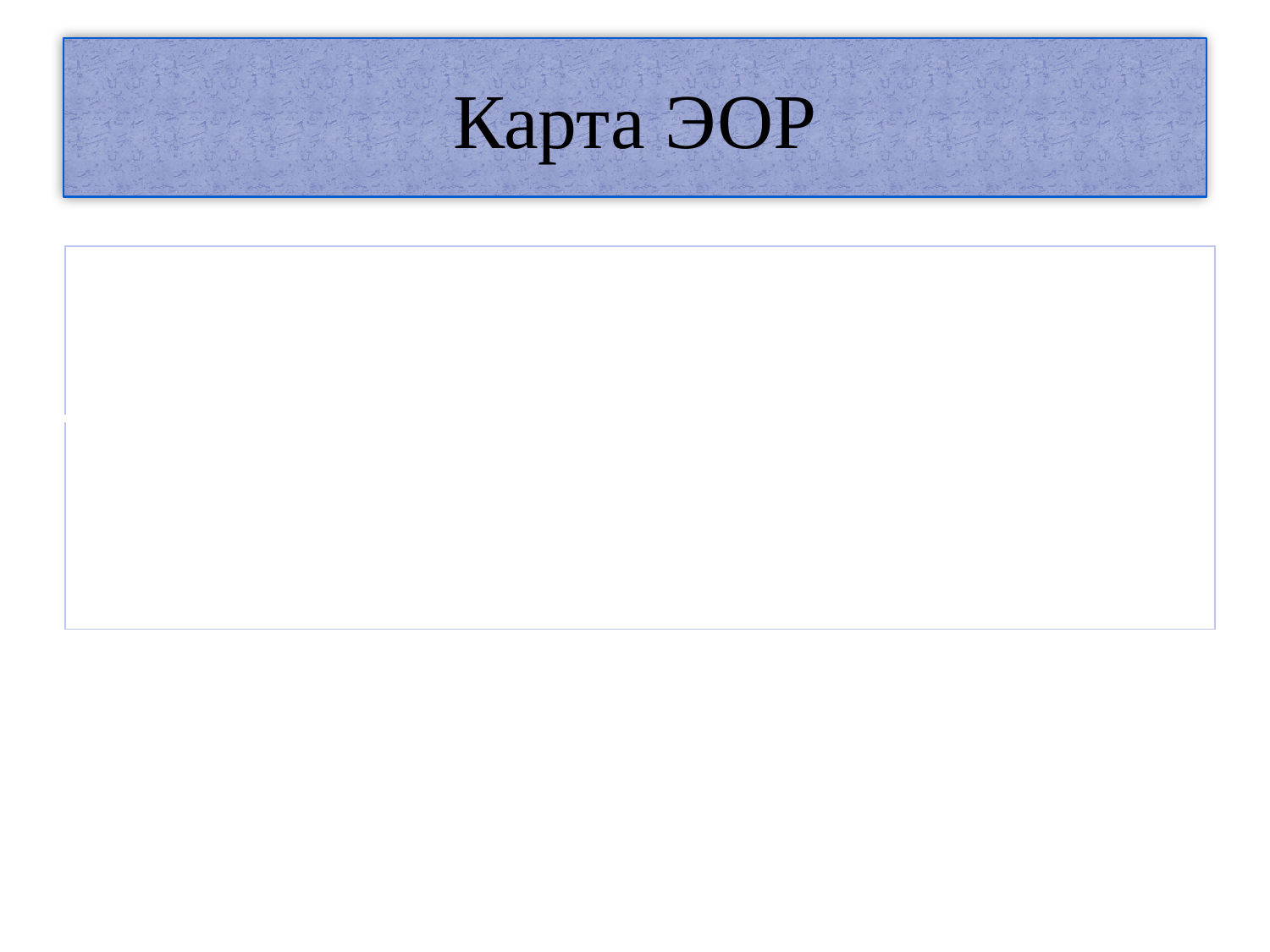

# Карта ЭОР
| Название ресурса. Целевое предназначение. | Виды деятельности ученика. | Образовательный потенциал. | Время выполнения. | Форма проверки. | Место выполнения. |
| --- | --- | --- | --- | --- | --- |
| Мультфильм «Лягушка-путешественница» Цель: сопоставить мультфильм с книгой | Просмотр мультфильма. | 5 | 17 минут | Коллективное обсуждение. | Домашнее задание. |